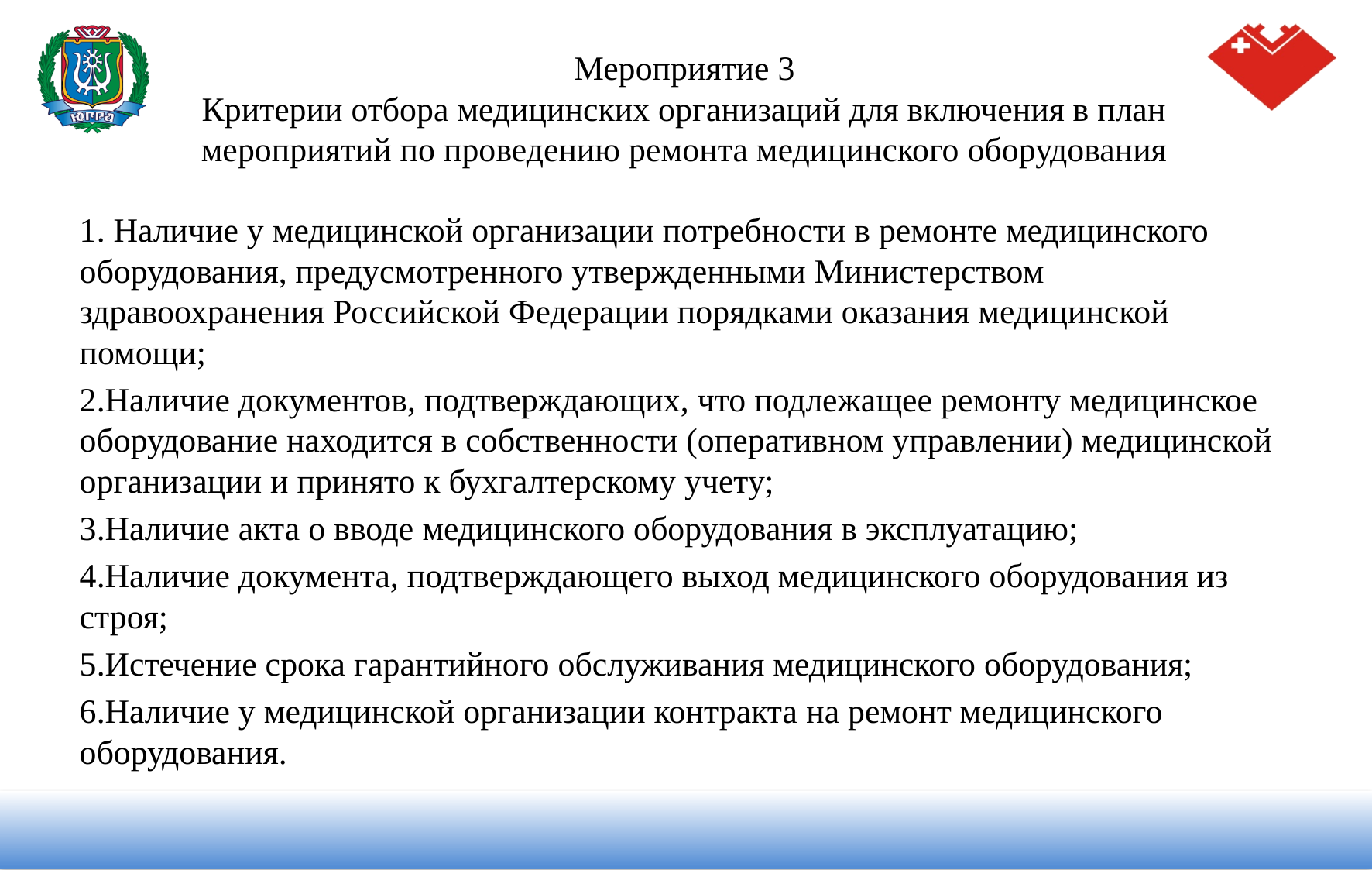

# Мероприятие 3 Критерии отбора медицинских организаций для включения в план мероприятий по проведению ремонта медицинского оборудования
1. Наличие у медицинской организации потребности в ремонте медицинского оборудования, предусмотренного утвержденными Министерством здравоохранения Российской Федерации порядками оказания медицинской помощи;
2.Наличие документов, подтверждающих, что подлежащее ремонту медицинское оборудование находится в собственности (оперативном управлении) медицинской организации и принято к бухгалтерскому учету;
3.Наличие акта о вводе медицинского оборудования в эксплуатацию;
4.Наличие документа, подтверждающего выход медицинского оборудования из строя;
5.Истечение срока гарантийного обслуживания медицинского оборудования;
6.Наличие у медицинской организации контракта на ремонт медицинского оборудования.